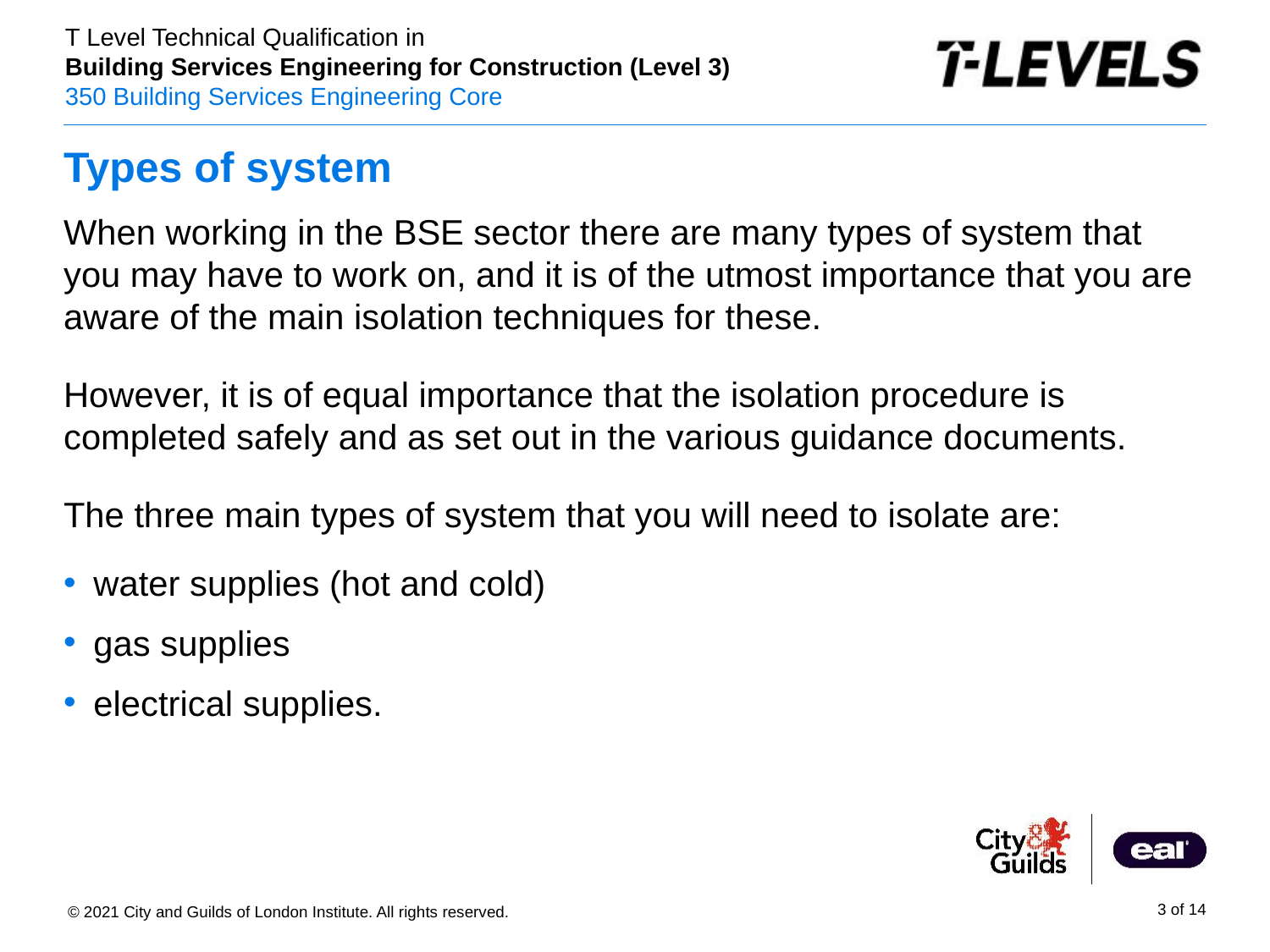

# Types of system
When working in the BSE sector there are many types of system that you may have to work on, and it is of the utmost importance that you are aware of the main isolation techniques for these.
However, it is of equal importance that the isolation procedure is completed safely and as set out in the various guidance documents.
The three main types of system that you will need to isolate are:
water supplies (hot and cold)
gas supplies
electrical supplies.